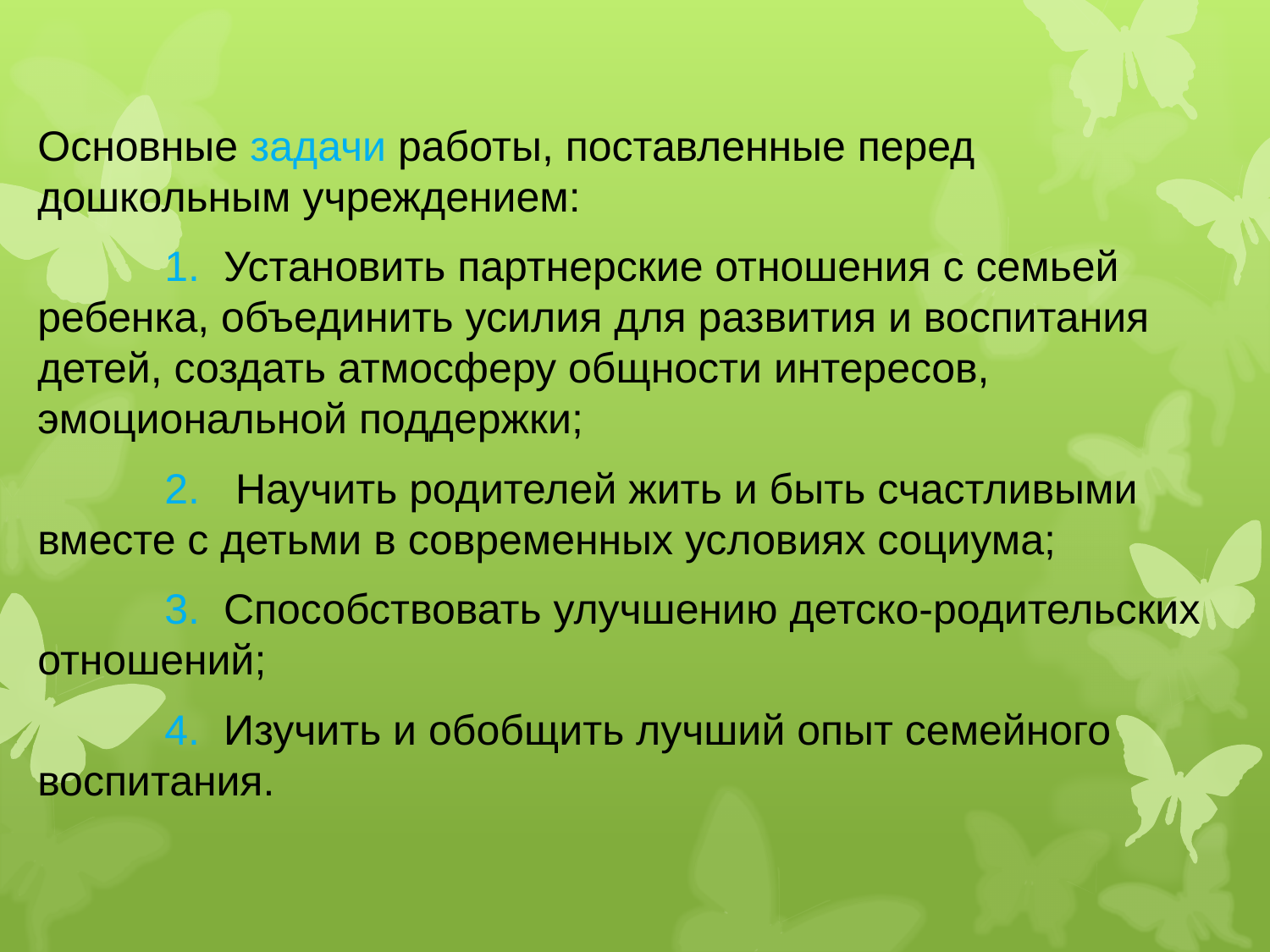

Основные задачи работы, поставленные перед дошкольным учреждением:
	1.  Установить партнерские отношения с семьей  ребенка, объединить усилия для развития и воспитания детей, создать атмосферу общности интересов, эмоциональной поддержки;
	2.   Научить родителей жить и быть счастливыми вместе с детьми в современных условиях социума;
	3.  Способствовать улучшению детско-родительских отношений;
	4.  Изучить и обобщить лучший опыт семейного воспитания.